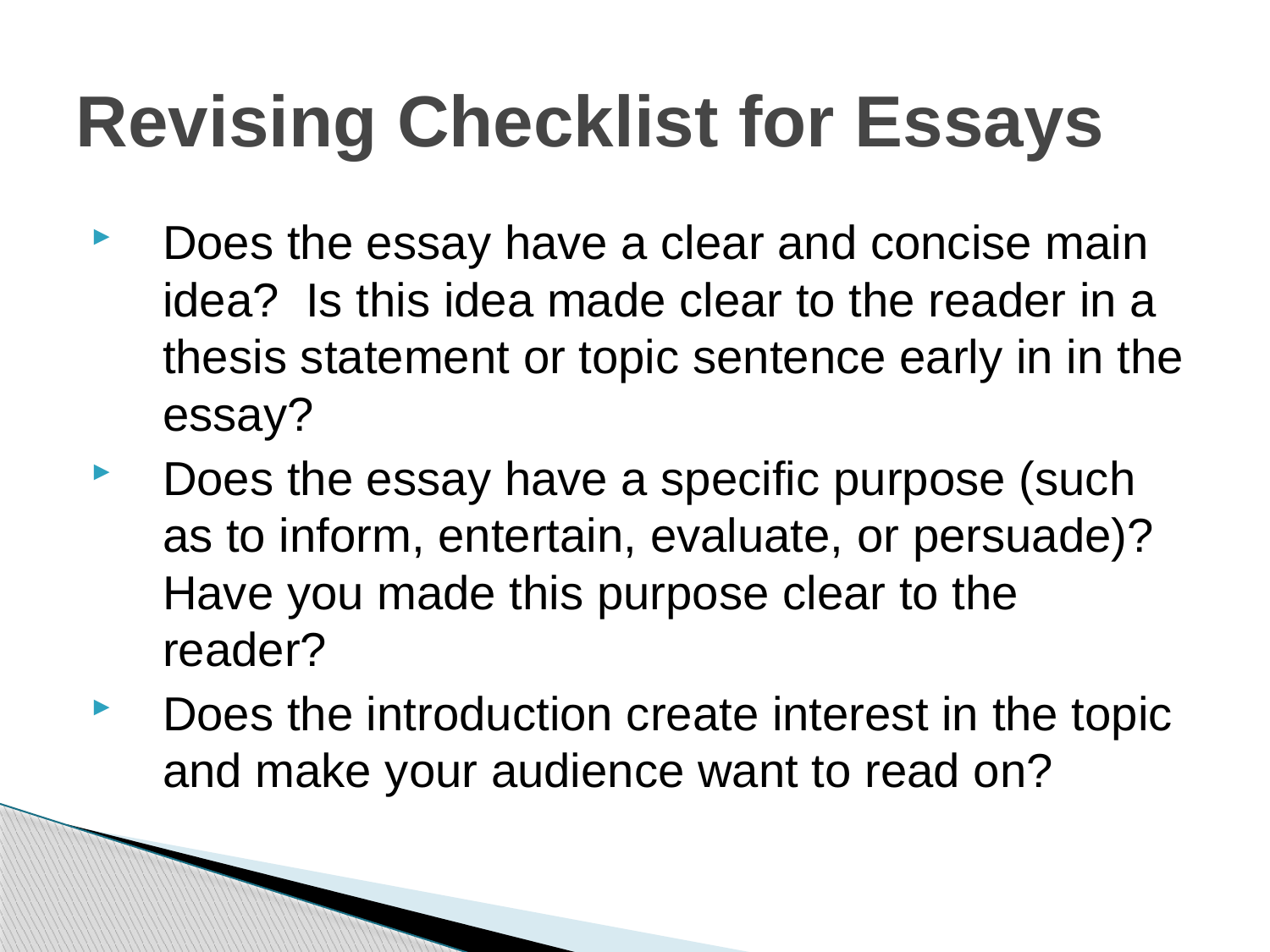

# Revising Checklist for Essays
Does the essay have a clear and concise main idea?  Is this idea made clear to the reader in a thesis statement or topic sentence early in in the essay?
Does the essay have a specific purpose (such as to inform, entertain, evaluate, or persuade)?  Have you made this purpose clear to the reader?
Does the introduction create interest in the topic and make your audience want to read on?